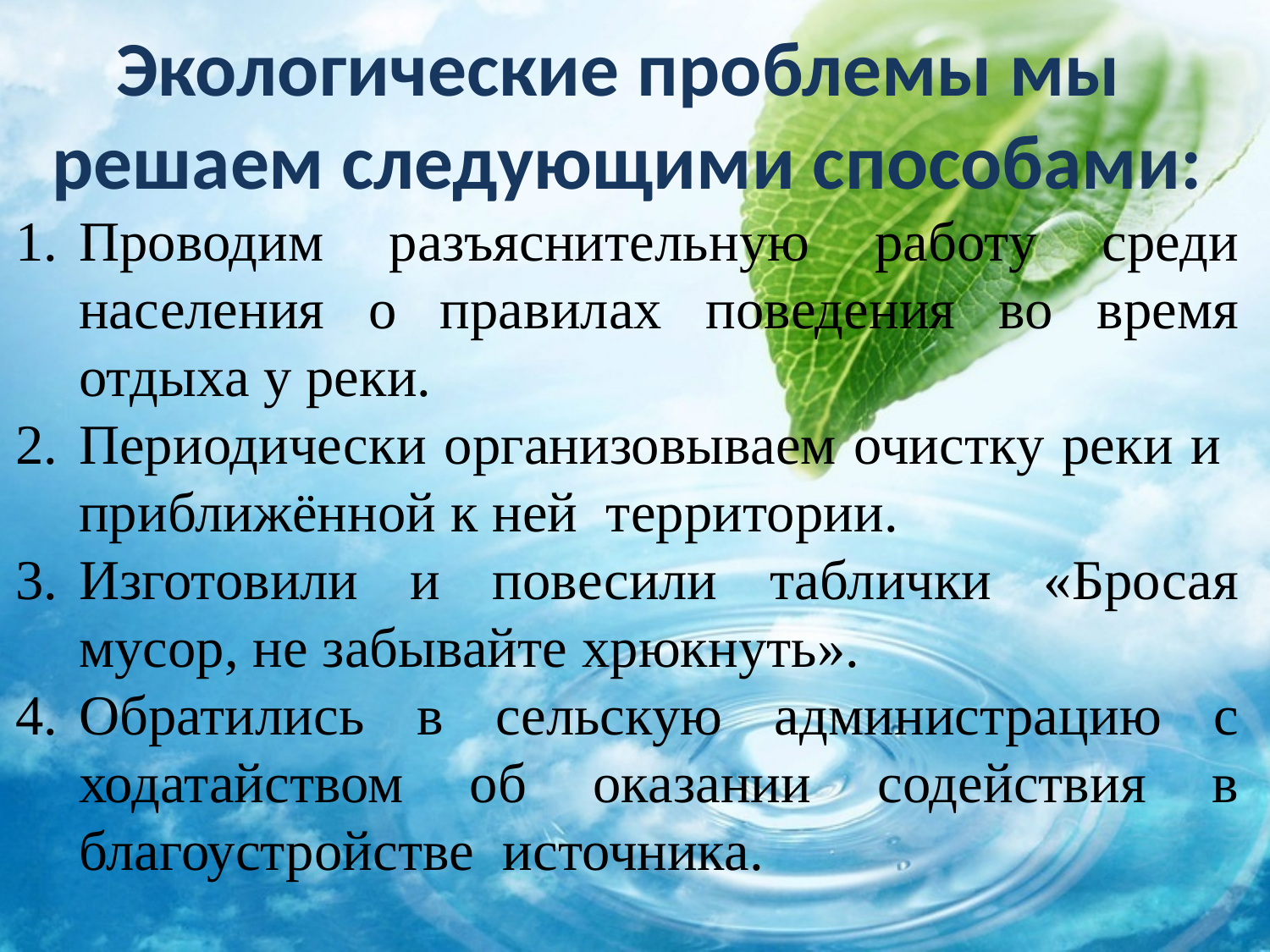

Экологические проблемы мы
решаем следующими способами:
Проводим разъяснительную работу среди населения о правилах поведения во время отдыха у реки.
Периодически организовываем очистку реки и  приближённой к ней  территории.
Изготовили и повесили таблички «Бросая мусор, не забывайте хрюкнуть».
Обратились в сельскую администрацию с ходатайством об оказании содействия в благоустройстве  источника.